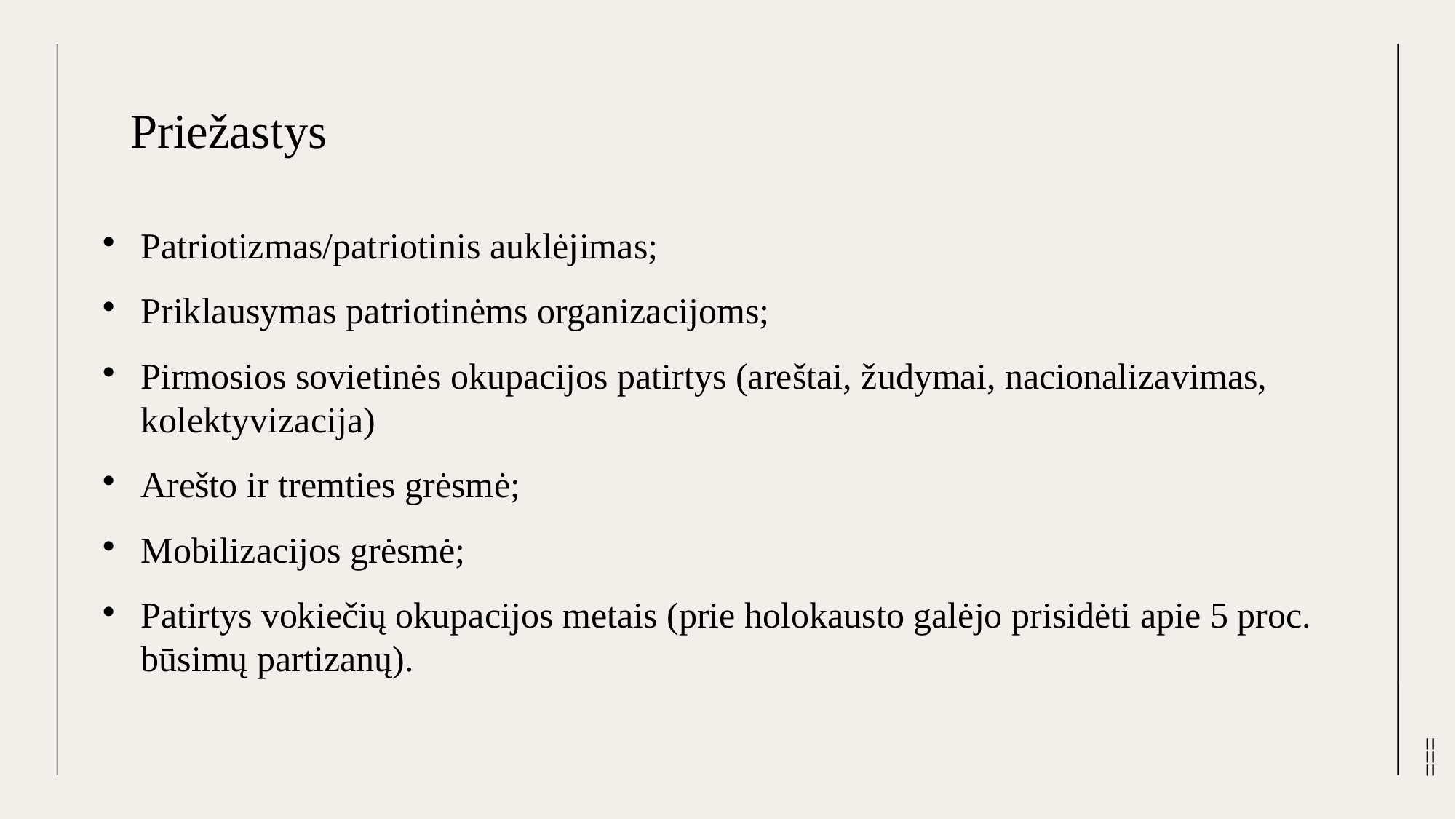

Priežastys
Patriotizmas/patriotinis auklėjimas;
Priklausymas patriotinėms organizacijoms;
Pirmosios sovietinės okupacijos patirtys (areštai, žudymai, nacionalizavimas, kolektyvizacija)
Arešto ir tremties grėsmė;
Mobilizacijos grėsmė;
Patirtys vokiečių okupacijos metais (prie holokausto galėjo prisidėti apie 5 proc. būsimų partizanų).